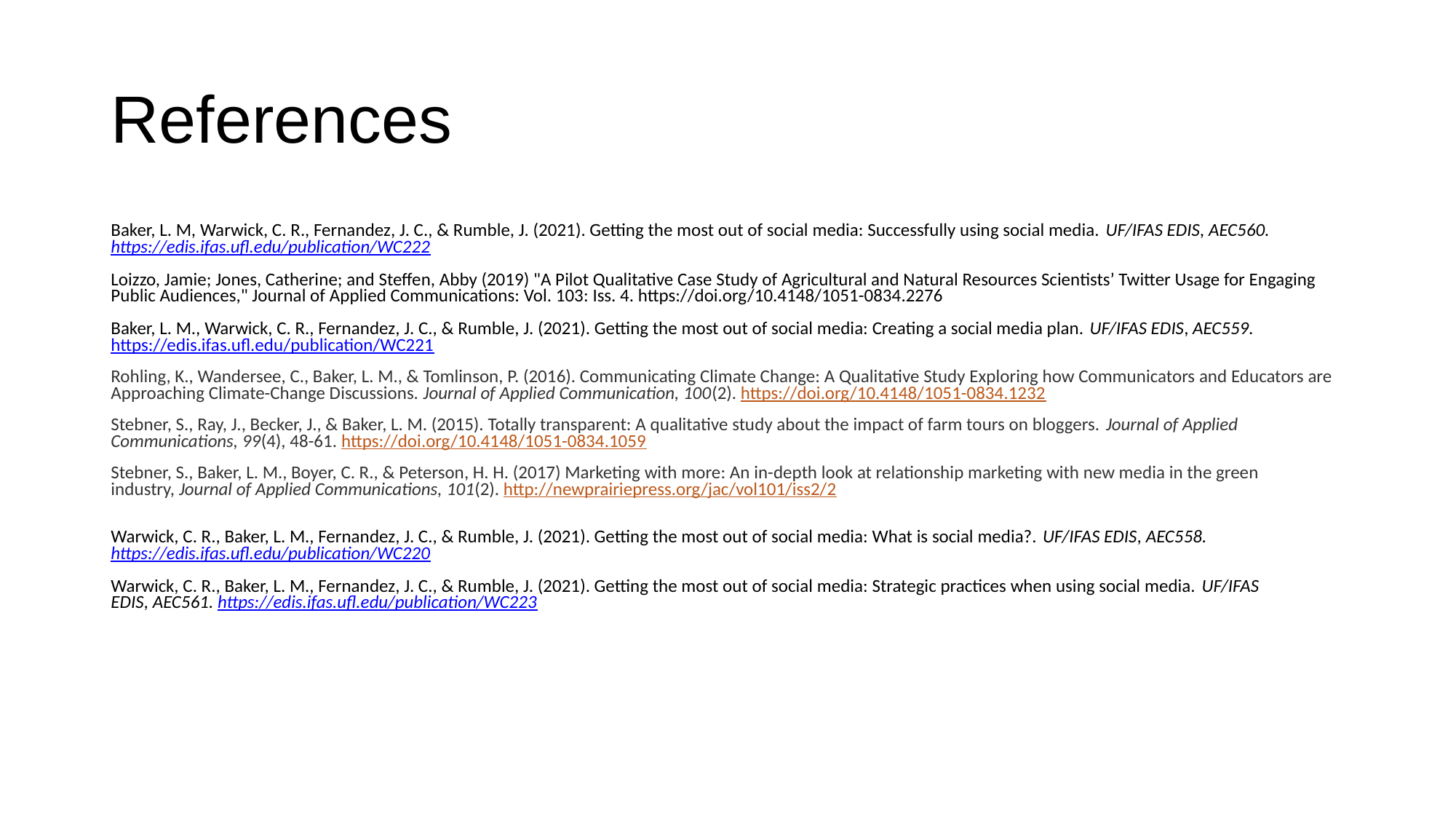

# References
Baker, L. M, Warwick, C. R., Fernandez, J. C., & Rumble, J. (2021). Getting the most out of social media: Successfully using social media. UF/IFAS EDIS, AEC560. https://edis.ifas.ufl.edu/publication/WC222

Loizzo, Jamie; Jones, Catherine; and Steffen, Abby (2019) "A Pilot Qualitative Case Study of Agricultural and Natural Resources Scientists’ Twitter Usage for Engaging Public Audiences," Journal of Applied Communications: Vol. 103: Iss. 4. https://doi.org/10.4148/1051-0834.2276

Baker, L. M., Warwick, C. R., Fernandez, J. C., & Rumble, J. (2021). Getting the most out of social media: Creating a social media plan. UF/IFAS EDIS, AEC559. https://edis.ifas.ufl.edu/publication/WC221
Rohling, K., Wandersee, C., Baker, L. M., & Tomlinson, P. (2016). Communicating Climate Change: A Qualitative Study Exploring how Communicators and Educators are Approaching Climate-Change Discussions. Journal of Applied Communication, 100(2). https://doi.org/10.4148/1051-0834.1232
Stebner, S., Ray, J., Becker, J., & Baker, L. M. (2015). Totally transparent: A qualitative study about the impact of farm tours on bloggers. Journal of Applied Communications, 99(4), 48-61. https://doi.org/10.4148/1051-0834.1059
Stebner, S., Baker, L. M., Boyer, C. R., & Peterson, H. H. (2017) Marketing with more: An in-depth look at relationship marketing with new media in the green industry, Journal of Applied Communications, 101(2). http://newprairiepress.org/jac/vol101/iss2/2

Warwick, C. R., Baker, L. M., Fernandez, J. C., & Rumble, J. (2021). Getting the most out of social media: What is social media?. UF/IFAS EDIS, AEC558. https://edis.ifas.ufl.edu/publication/WC220

Warwick, C. R., Baker, L. M., Fernandez, J. C., & Rumble, J. (2021). Getting the most out of social media: Strategic practices when using social media. UF/IFAS EDIS, AEC561. https://edis.ifas.ufl.edu/publication/WC223